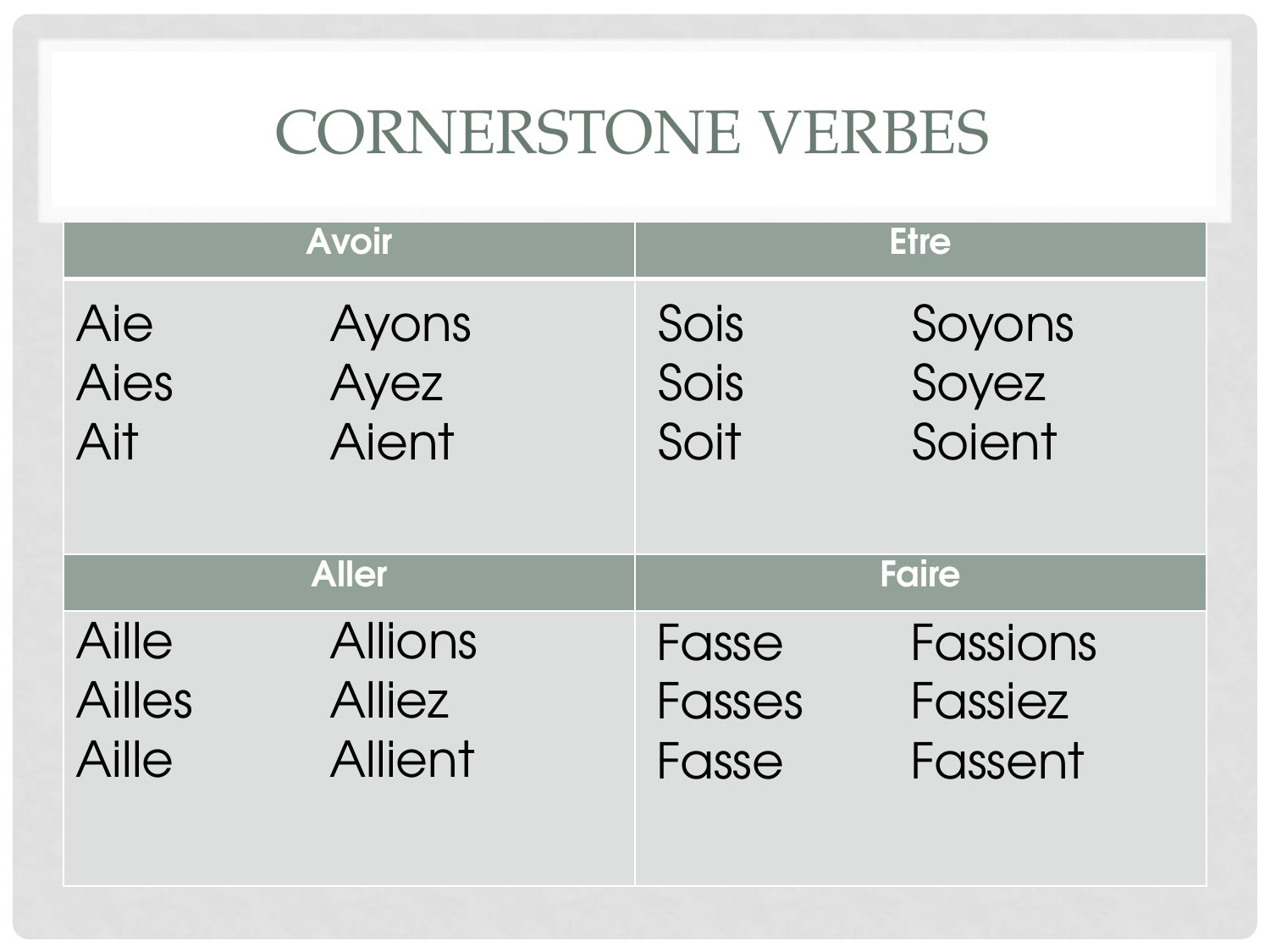

# Cornerstone Verbes
| Avoir | Etre |
| --- | --- |
|  |  |
| Aller | Faire |
|  |  |
Aie		Ayons
Aies		Ayez
Ait		Aient

Sois		Soyons
Sois		Soyez
Soit		Soient

Aille		Allions
Ailles		Alliez
Aille		Allient

Fasse	Fassions
Fasses	Fassiez
Fasse	Fassent